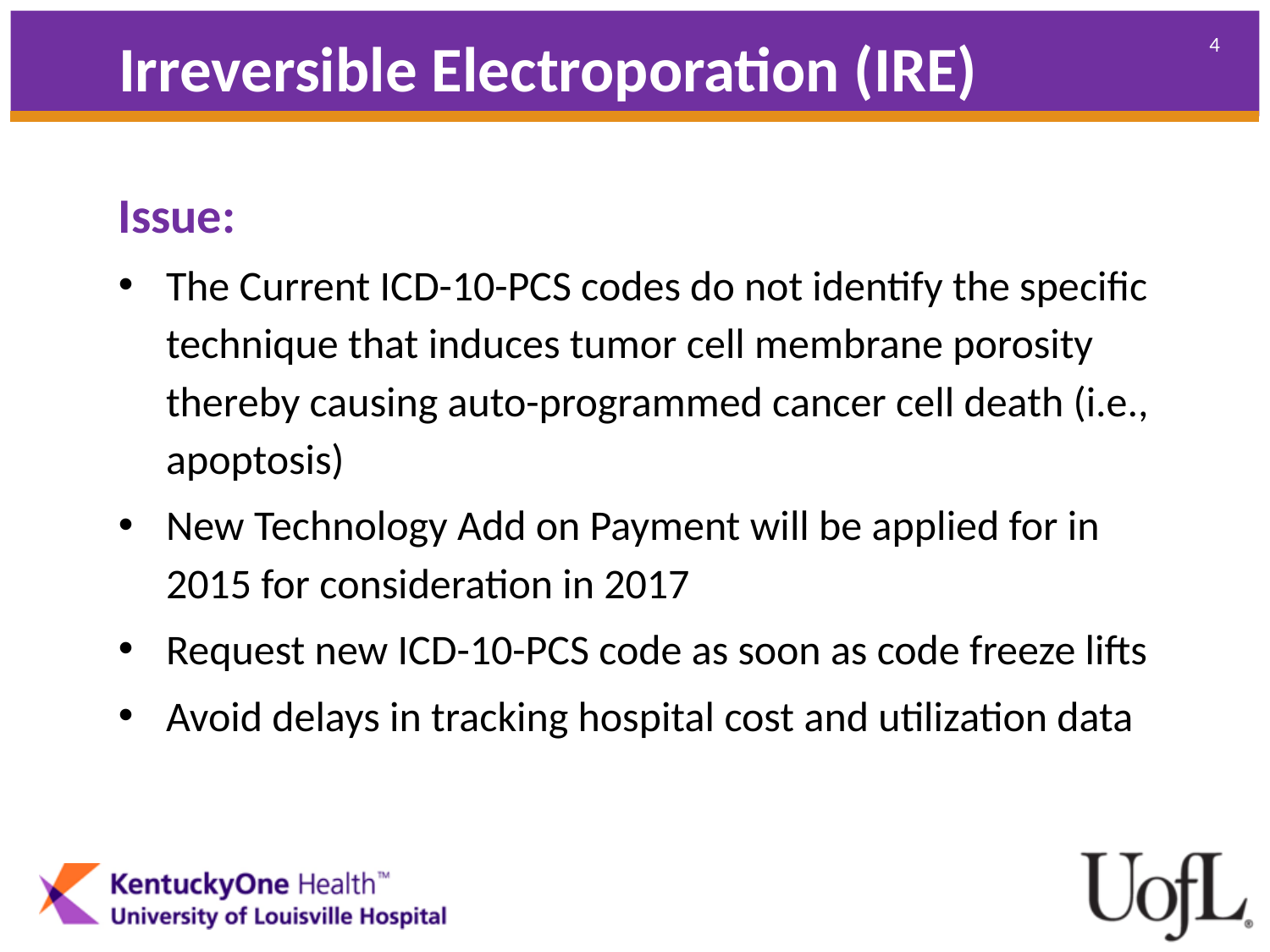

Irreversible Electroporation (IRE)
Issue:
The Current ICD-10-PCS codes do not identify the specific technique that induces tumor cell membrane porosity thereby causing auto-programmed cancer cell death (i.e., apoptosis)
New Technology Add on Payment will be applied for in 2015 for consideration in 2017
Request new ICD-10-PCS code as soon as code freeze lifts
Avoid delays in tracking hospital cost and utilization data